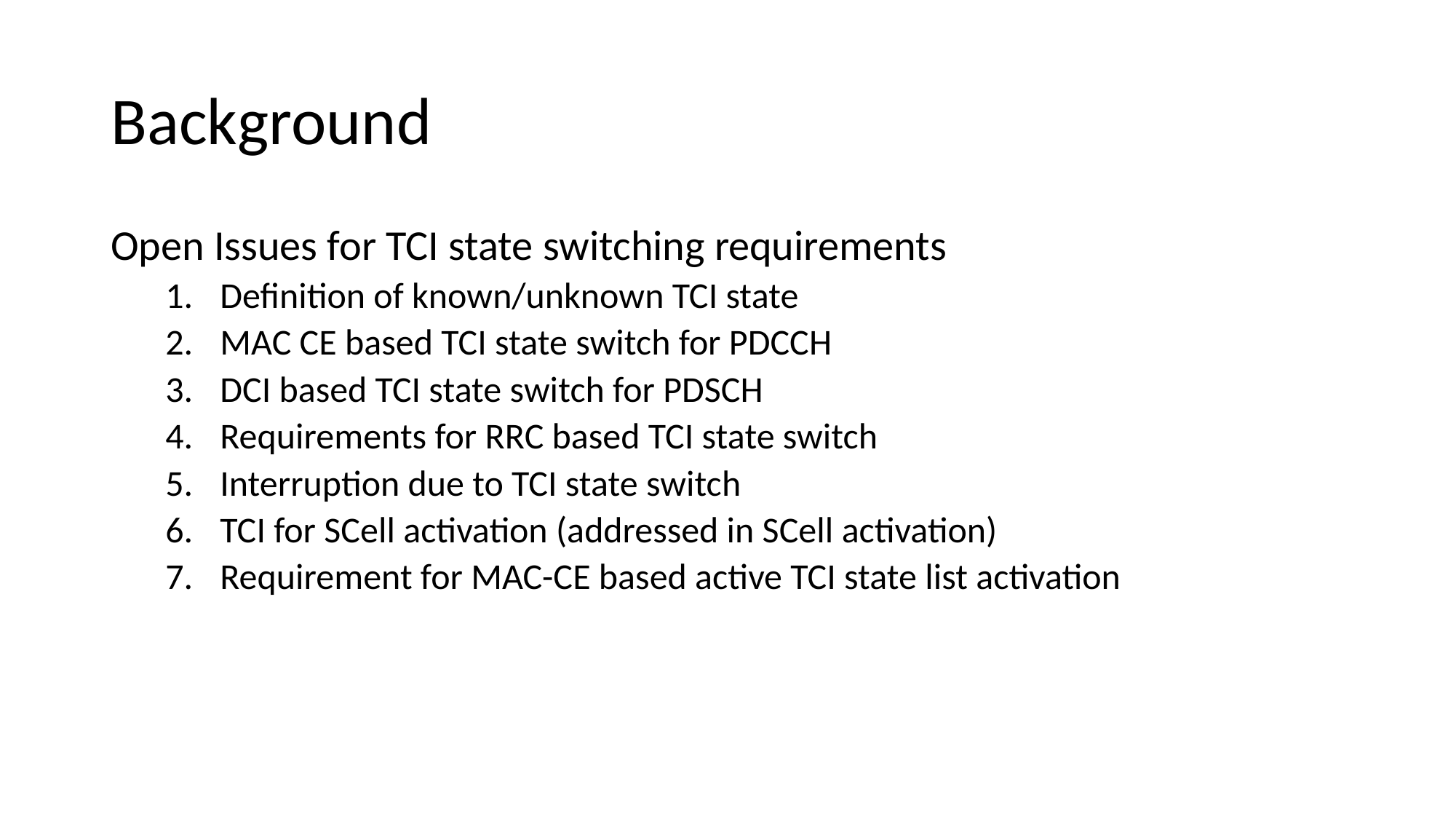

# Background
Open Issues for TCI state switching requirements
Definition of known/unknown TCI state
MAC CE based TCI state switch for PDCCH
DCI based TCI state switch for PDSCH
Requirements for RRC based TCI state switch
Interruption due to TCI state switch
TCI for SCell activation (addressed in SCell activation)
Requirement for MAC-CE based active TCI state list activation